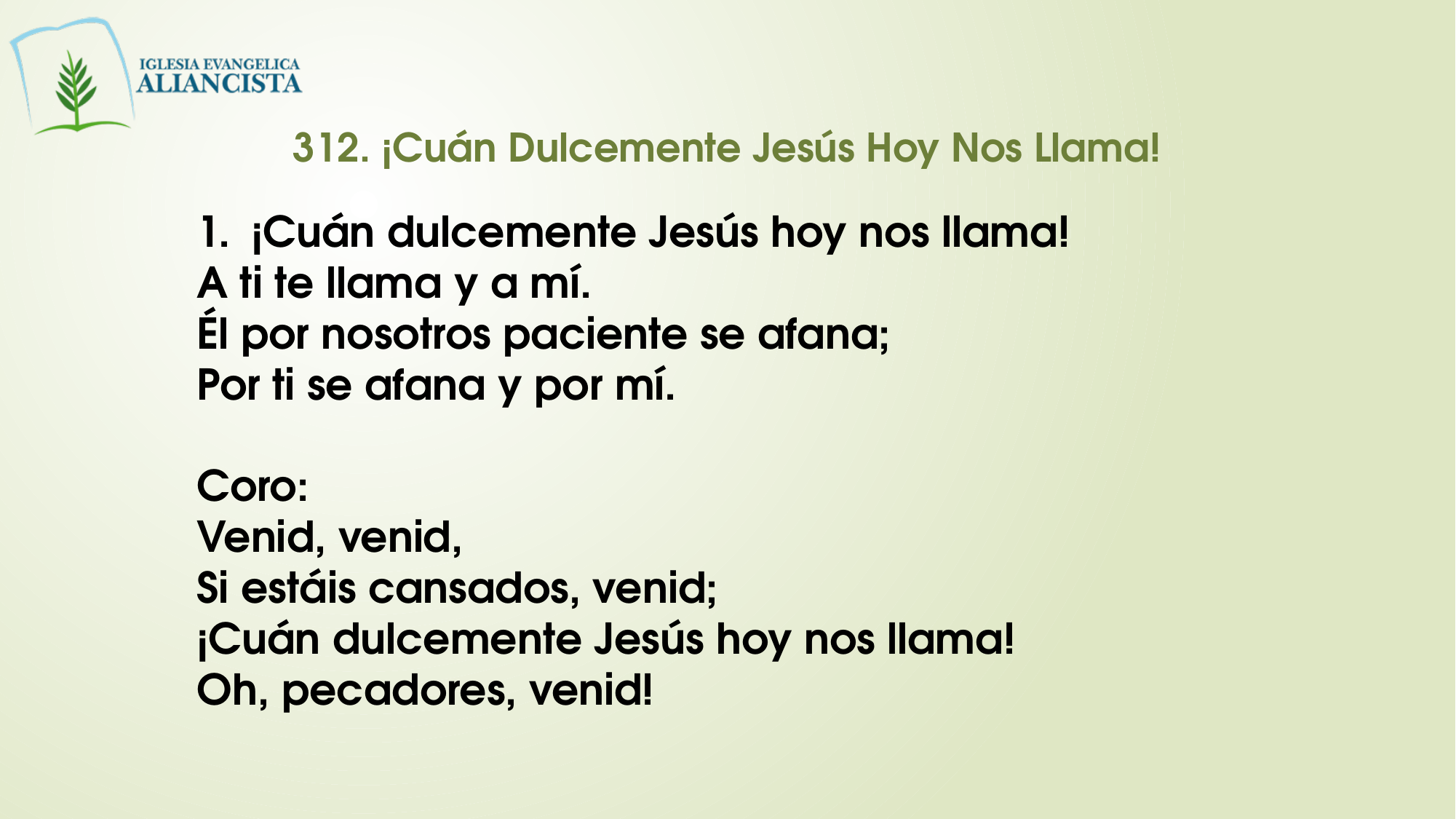

312. ¡Cuán Dulcemente Jesús Hoy Nos Llama!
¡Cuán dulcemente Jesús hoy nos llama!
A ti te llama y a mí.
Él por nosotros paciente se afana;
Por ti se afana y por mí.

Coro:
Venid, venid,
Si estáis cansados, venid;
¡Cuán dulcemente Jesús hoy nos llama!
Oh, pecadores, venid!